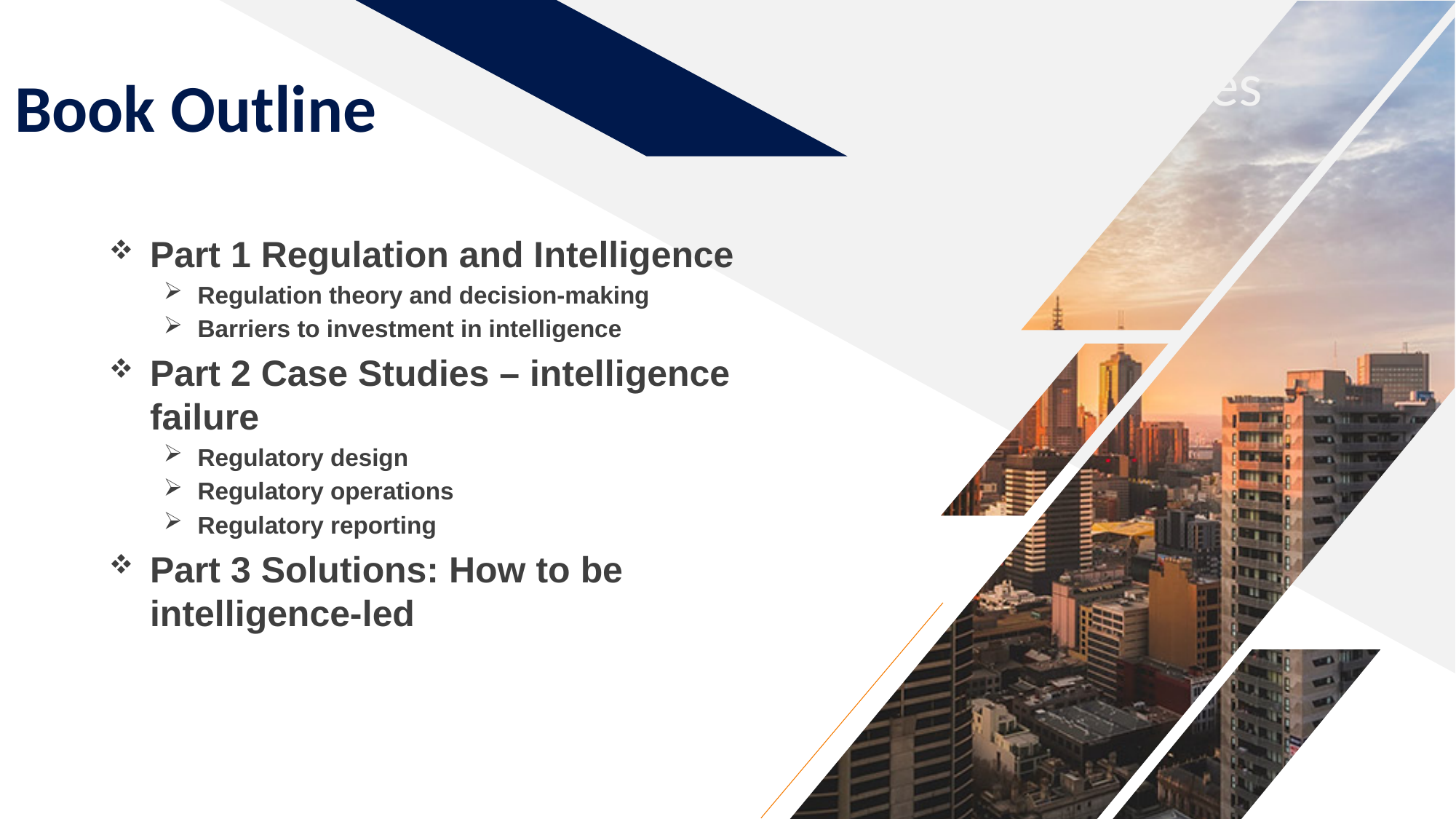

# Book Outline
Stages

Part 1 Regulation and Intelligence
Regulation theory and decision-making
Barriers to investment in intelligence
Part 2 Case Studies – intelligence failure
Regulatory design
Regulatory operations
Regulatory reporting
Part 3 Solutions: How to be intelligence-led